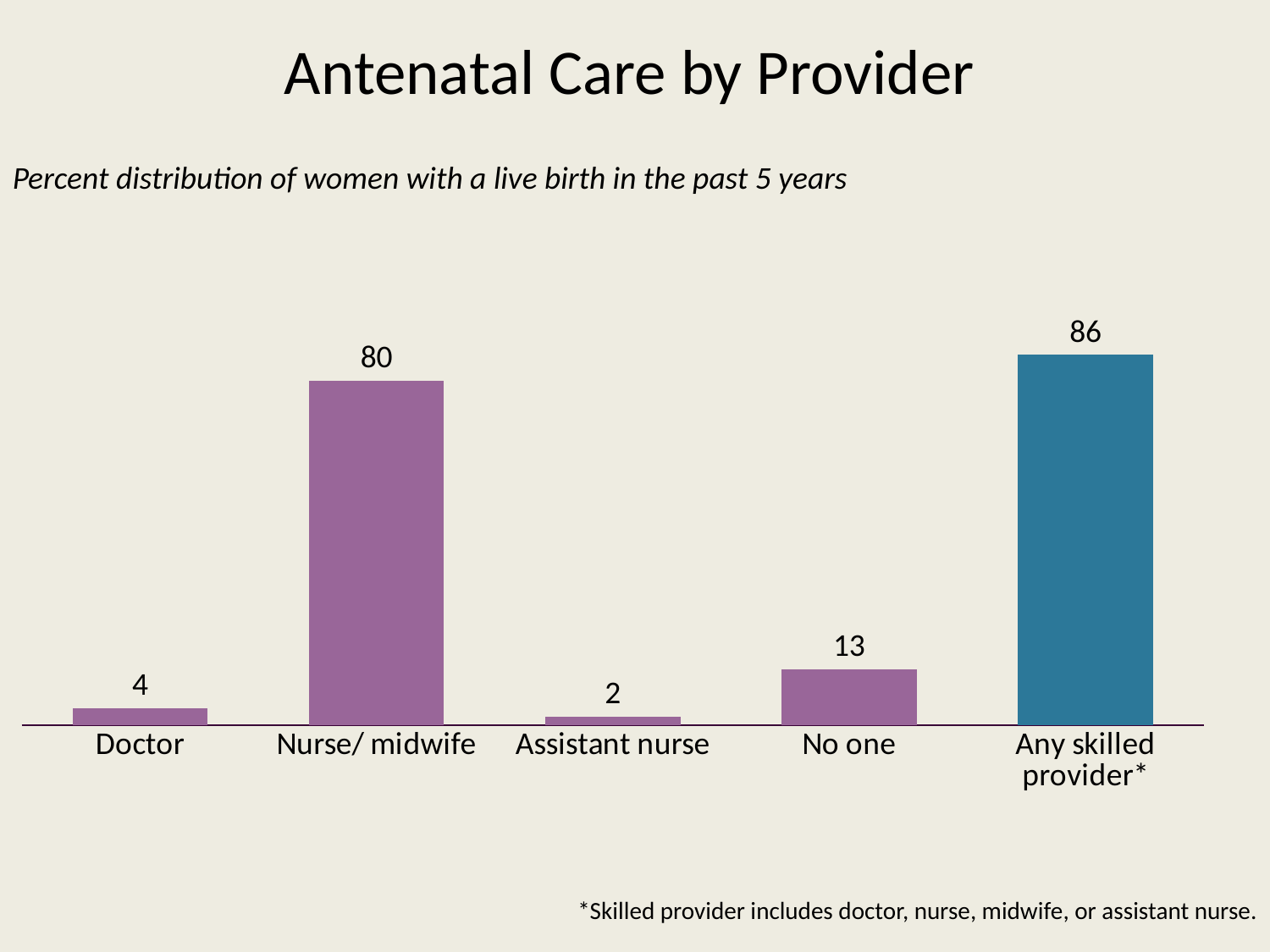

# Antenatal Care by Provider
Percent distribution of women with a live birth in the past 5 years

### Chart

| Category |  |
|---|---|
| Doctor | 4.0 |
| Nurse/ midwife | 80.0 |
| Assistant nurse | 2.0 |
| No one | 13.0 |
| Any skilled provider* | 86.0 |
*Skilled provider includes doctor, nurse, midwife, or assistant nurse.